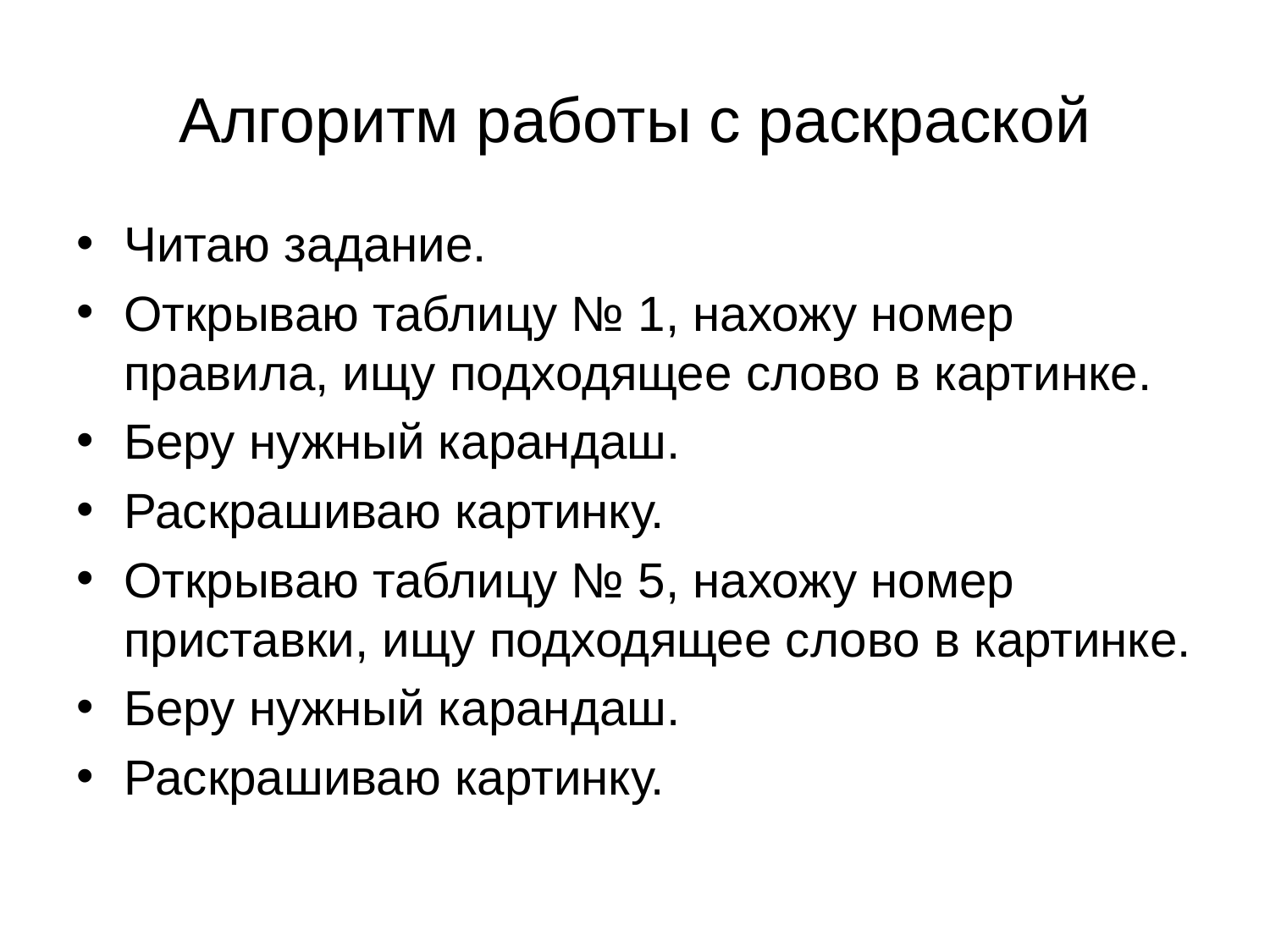

# Алгоритм работы с раскраской
Читаю задание.
Открываю таблицу № 1, нахожу номер правила, ищу подходящее слово в картинке.
Беру нужный карандаш.
Раскрашиваю картинку.
Открываю таблицу № 5, нахожу номер приставки, ищу подходящее слово в картинке.
Беру нужный карандаш.
Раскрашиваю картинку.